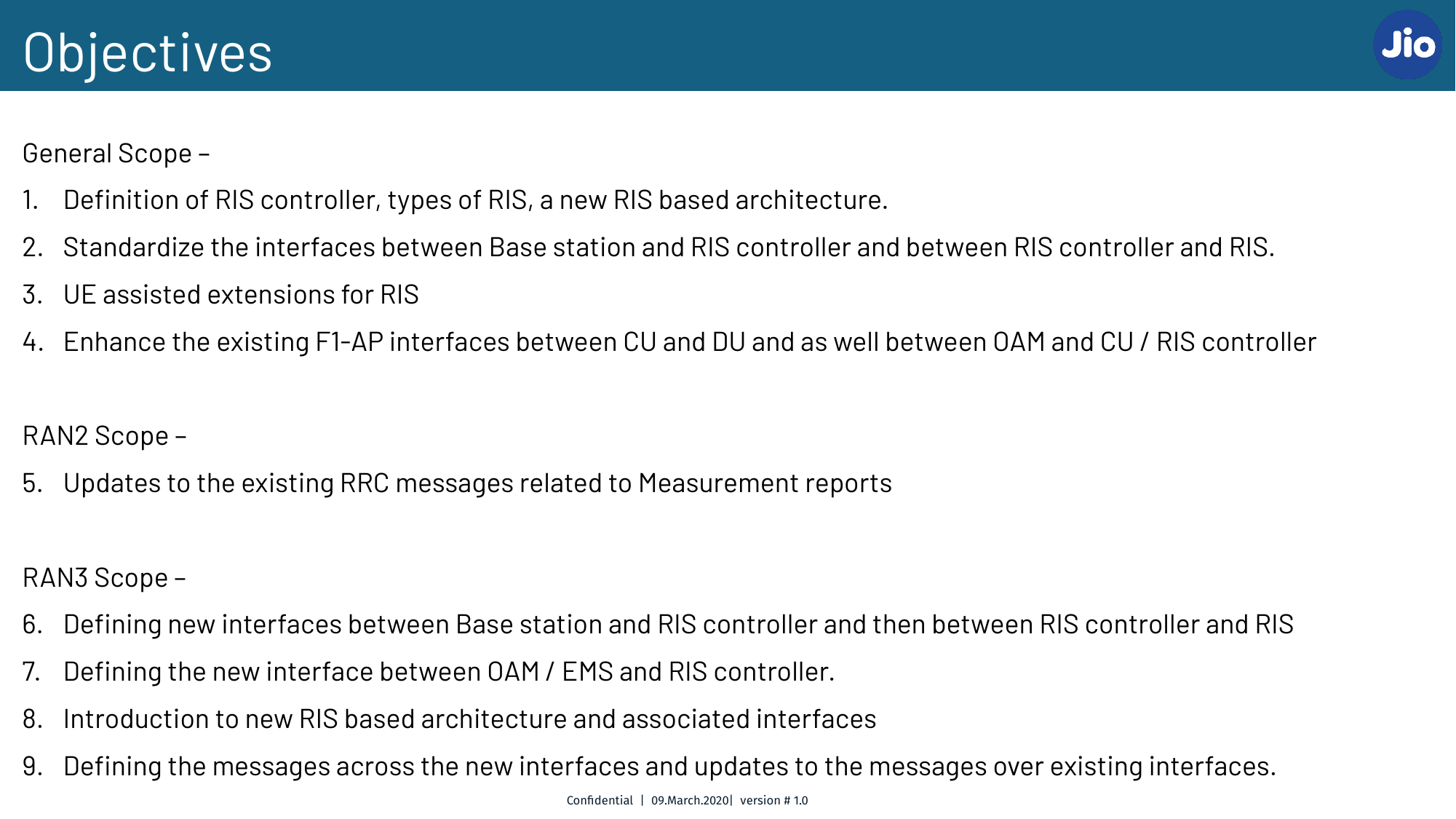

Objectives
General Scope –
Definition of RIS controller, types of RIS, a new RIS based architecture.
Standardize the interfaces between Base station and RIS controller and between RIS controller and RIS.
UE assisted extensions for RIS
Enhance the existing F1-AP interfaces between CU and DU and as well between OAM and CU / RIS controller

RAN2 Scope –
Updates to the existing RRC messages related to Measurement reports

RAN3 Scope –
Defining new interfaces between Base station and RIS controller and then between RIS controller and RIS
Defining the new interface between OAM / EMS and RIS controller.
Introduction to new RIS based architecture and associated interfaces
Defining the messages across the new interfaces and updates to the messages over existing interfaces.
Confidential  |  09.March.2020|  version # 1.0